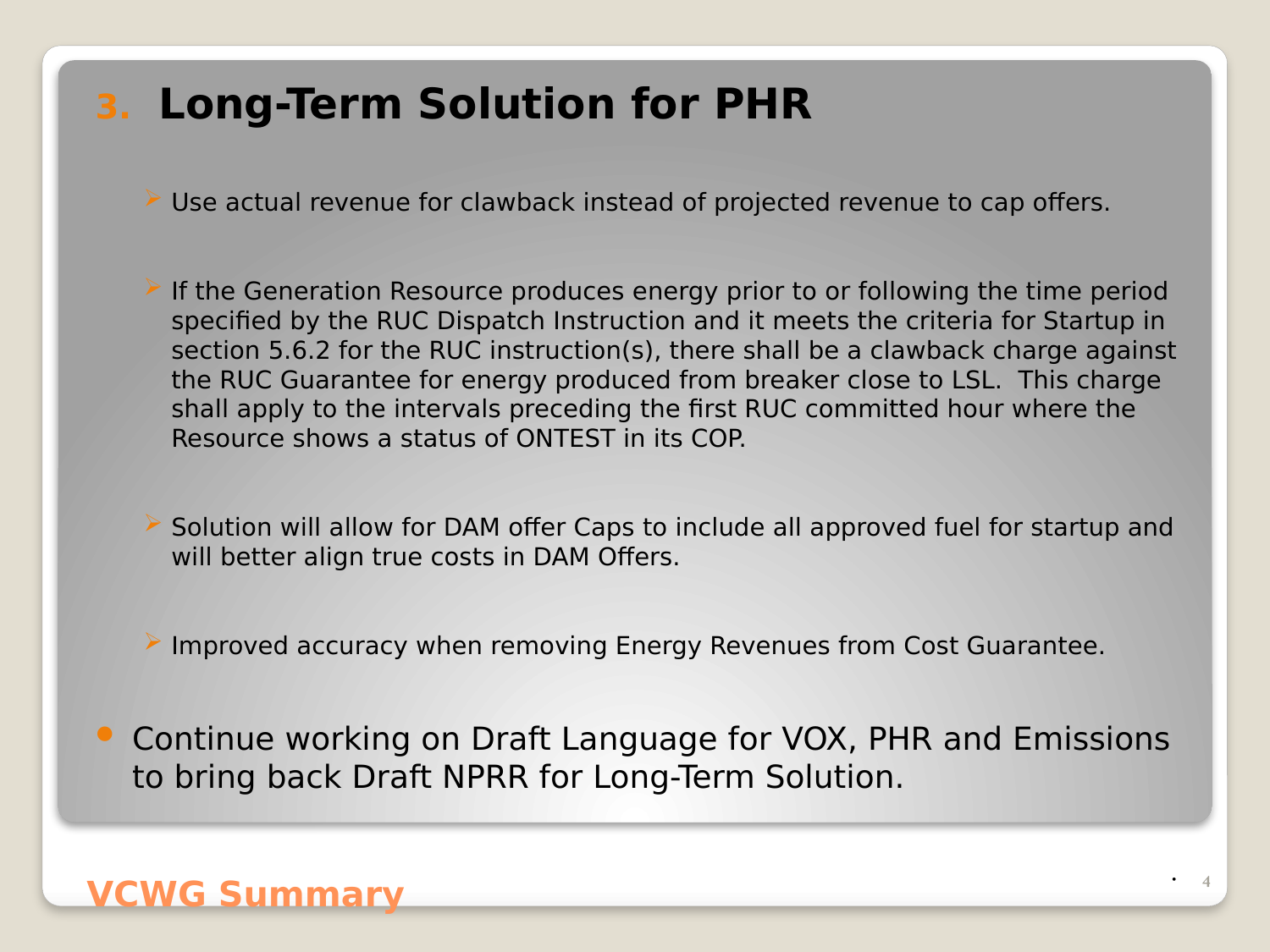

Long-Term Solution for PHR

Use actual revenue for clawback instead of projected revenue to cap offers.

If the Generation Resource produces energy prior to or following the time period specified by the RUC Dispatch Instruction and it meets the criteria for Startup in section 5.6.2 for the RUC instruction(s), there shall be a clawback charge against the RUC Guarantee for energy produced from breaker close to LSL.  This charge shall apply to the intervals preceding the first RUC committed hour where the Resource shows a status of ONTEST in its COP.

Solution will allow for DAM offer Caps to include all approved fuel for startup and will better align true costs in DAM Offers.

Improved accuracy when removing Energy Revenues from Cost Guarantee.

Continue working on Draft Language for VOX, PHR and Emissions to bring back Draft NPRR for Long-Term Solution.

4
# VCWG Summary